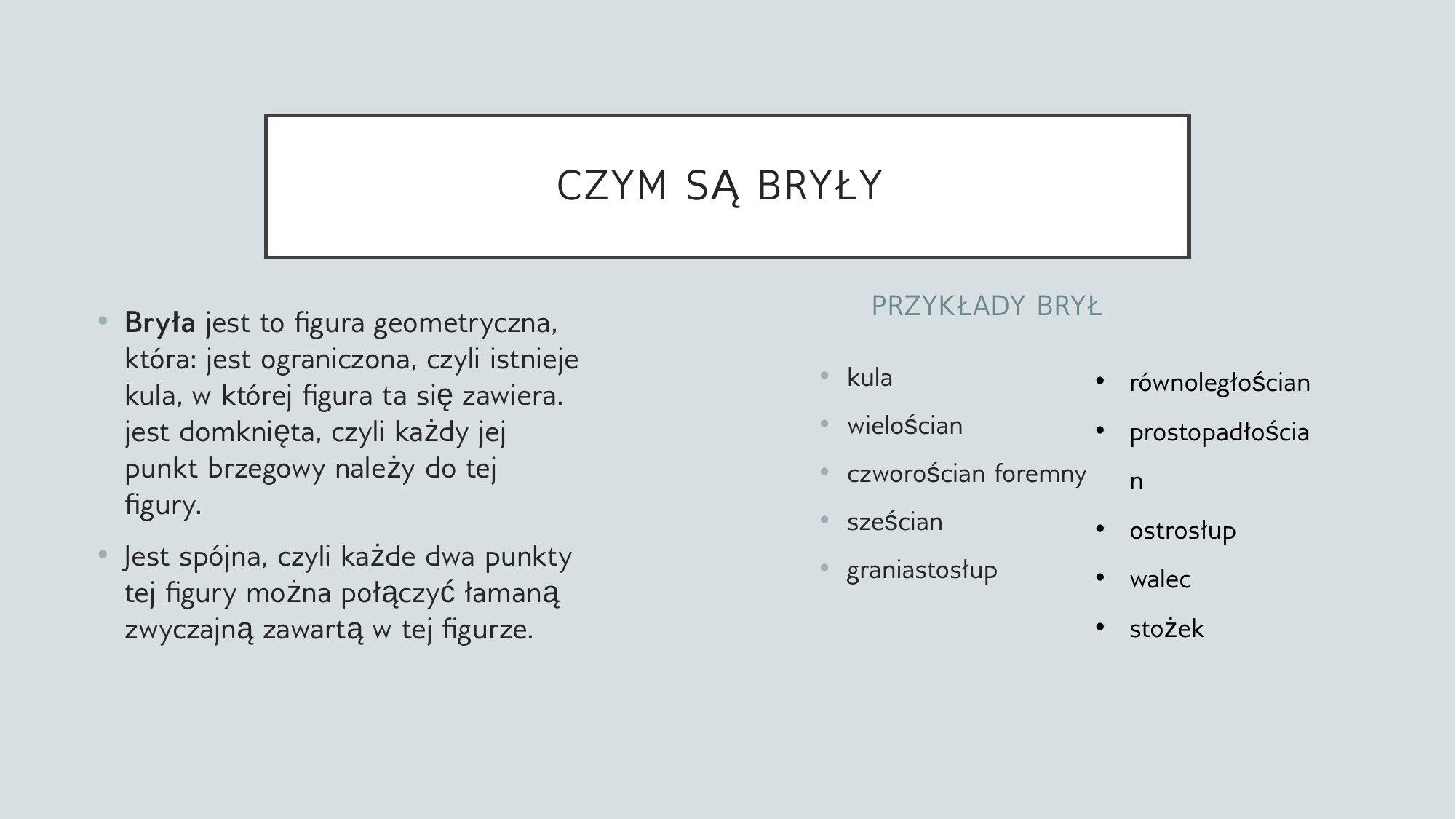

# Czym są Bryły
Przykłady brył
Bryła jest to figura geometryczna, która: jest ograniczona, czyli istnieje kula, w której figura ta się zawiera. jest domknięta, czyli każdy jej punkt brzegowy należy do tej figury.
Jest spójna, czyli każde dwa punkty tej figury można połączyć łamaną zwyczajną zawartą w tej figurze.

równoległościan
prostopadłościan
ostrosłup
walec
stożek

kula
wielościan
czworościan foremny
sześcian
graniastosłup